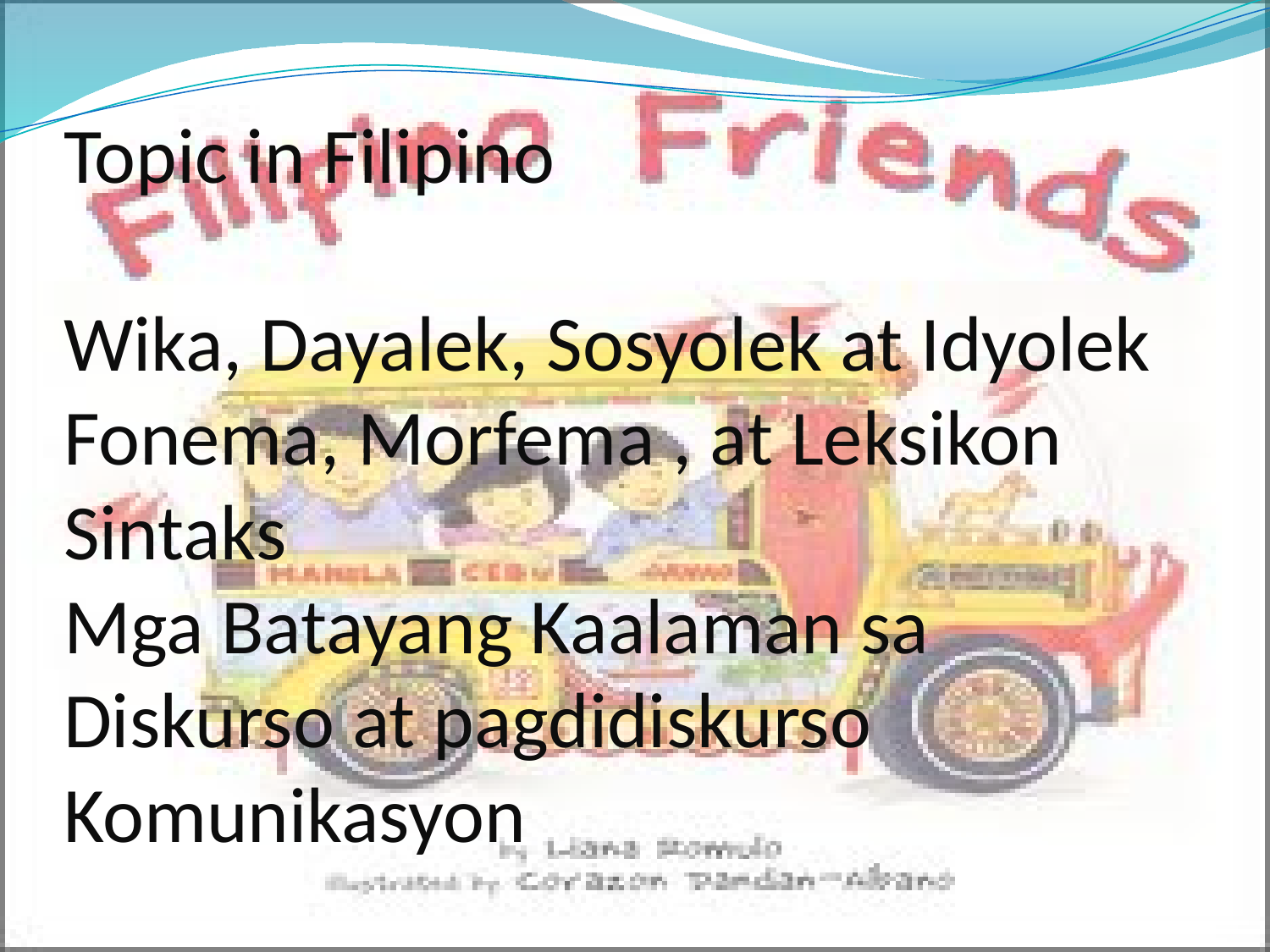

# Topic in Filipino Wika, Dayalek, Sosyolek at Idyolek Fonema, Morfema , at Leksikon Sintaks Mga Batayang Kaalaman sa Diskurso at pagdidiskurso Komunikasyon